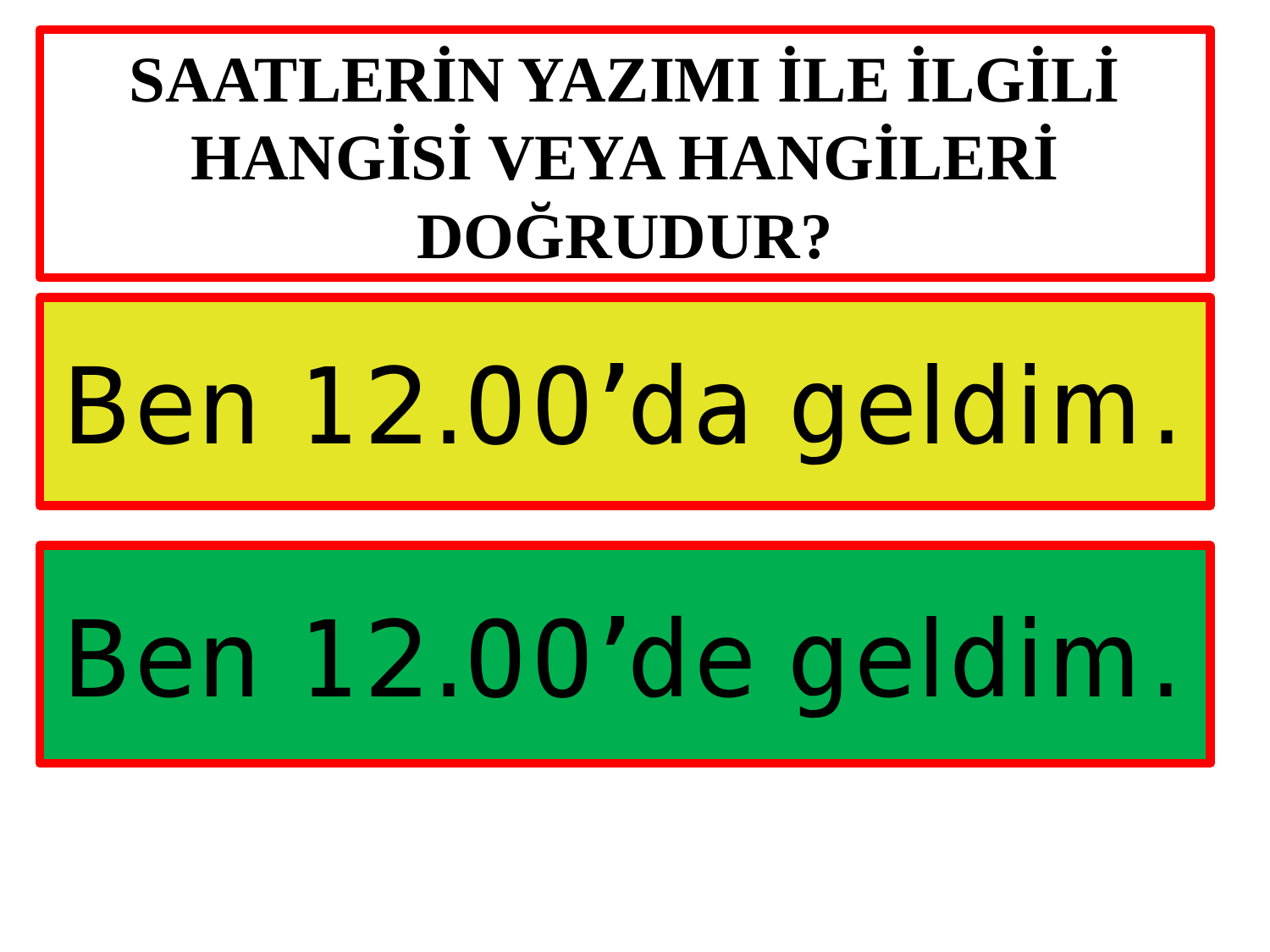

# Saatlerin yazIMI İLE İLGİLİ HANGİSİ VEYA HANGİLERİ DOĞRUDUR?
Ben 12.00’da geldim.
Ben 12.00’de geldim.